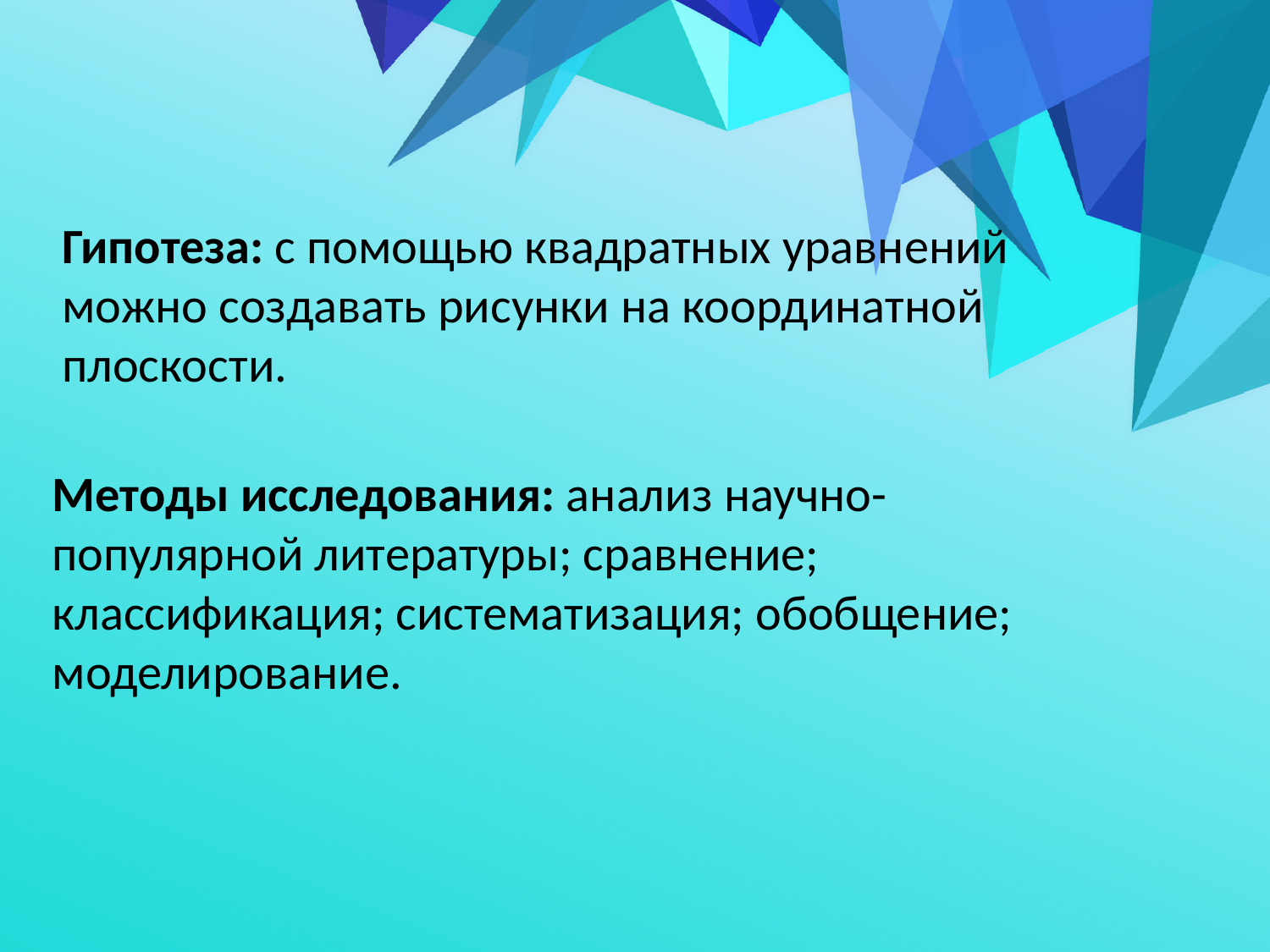

Гипотеза: с помощью квадратных уравнений можно создавать рисунки на координатной плоскости.
Методы исследования: анализ научно-популярной литературы; сравнение; классификация; систематизация; обобщение; моделирование.